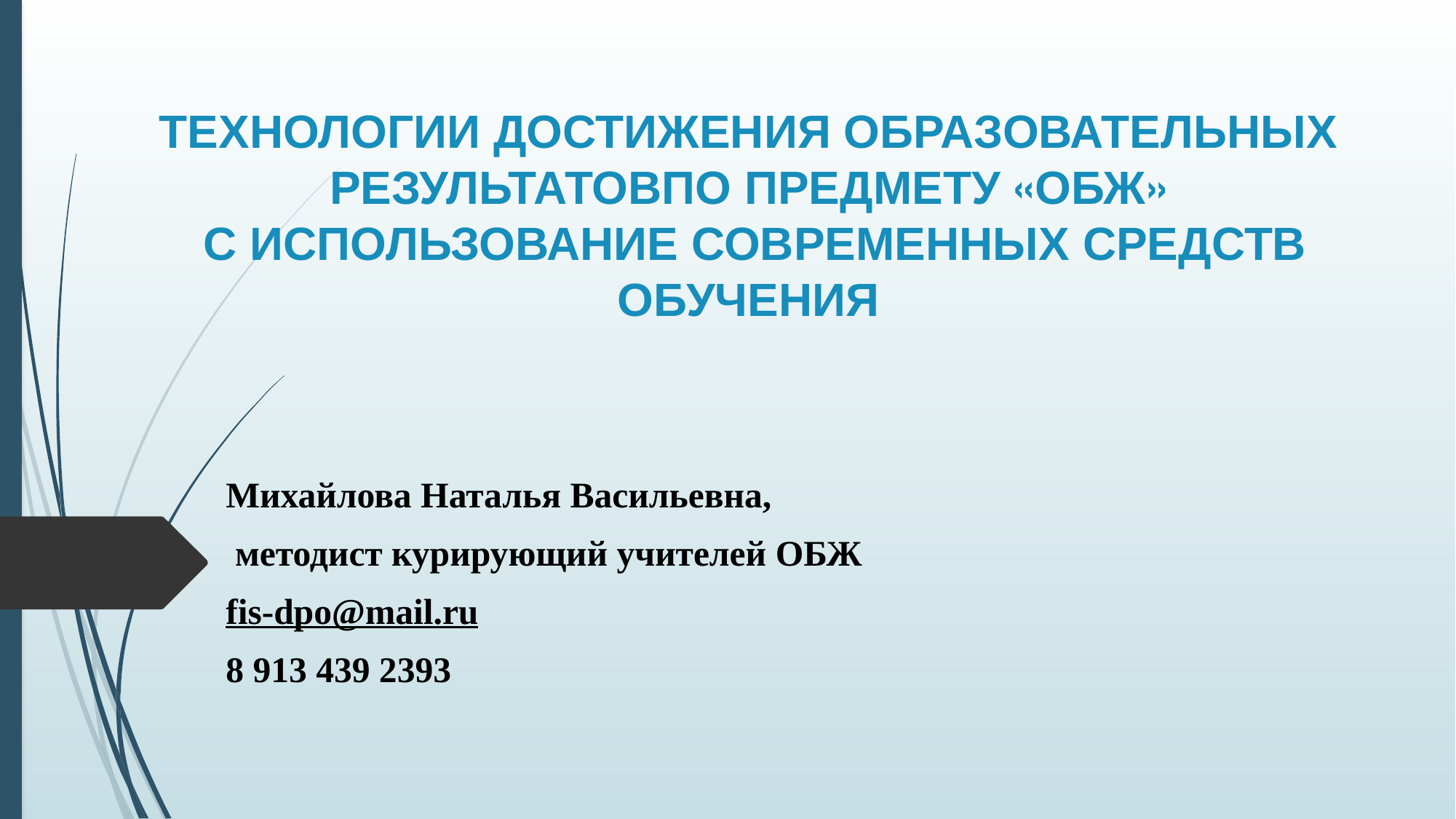

# ТЕХНОЛОГИИ ДОСТИЖЕНИЯ ОБРАЗОВАТЕЛЬНЫХ РЕЗУЛЬТАТОВПО ПРЕДМЕТУ «ОБЖ» С ИСПОЛЬЗОВАНИЕ СОВРЕМЕННЫХ СРЕДСТВ ОБУЧЕНИЯ
Михайлова Наталья Васильевна,
 методист курирующий учителей ОБЖ
fis-dpo@mail.ru
8 913 439 2393